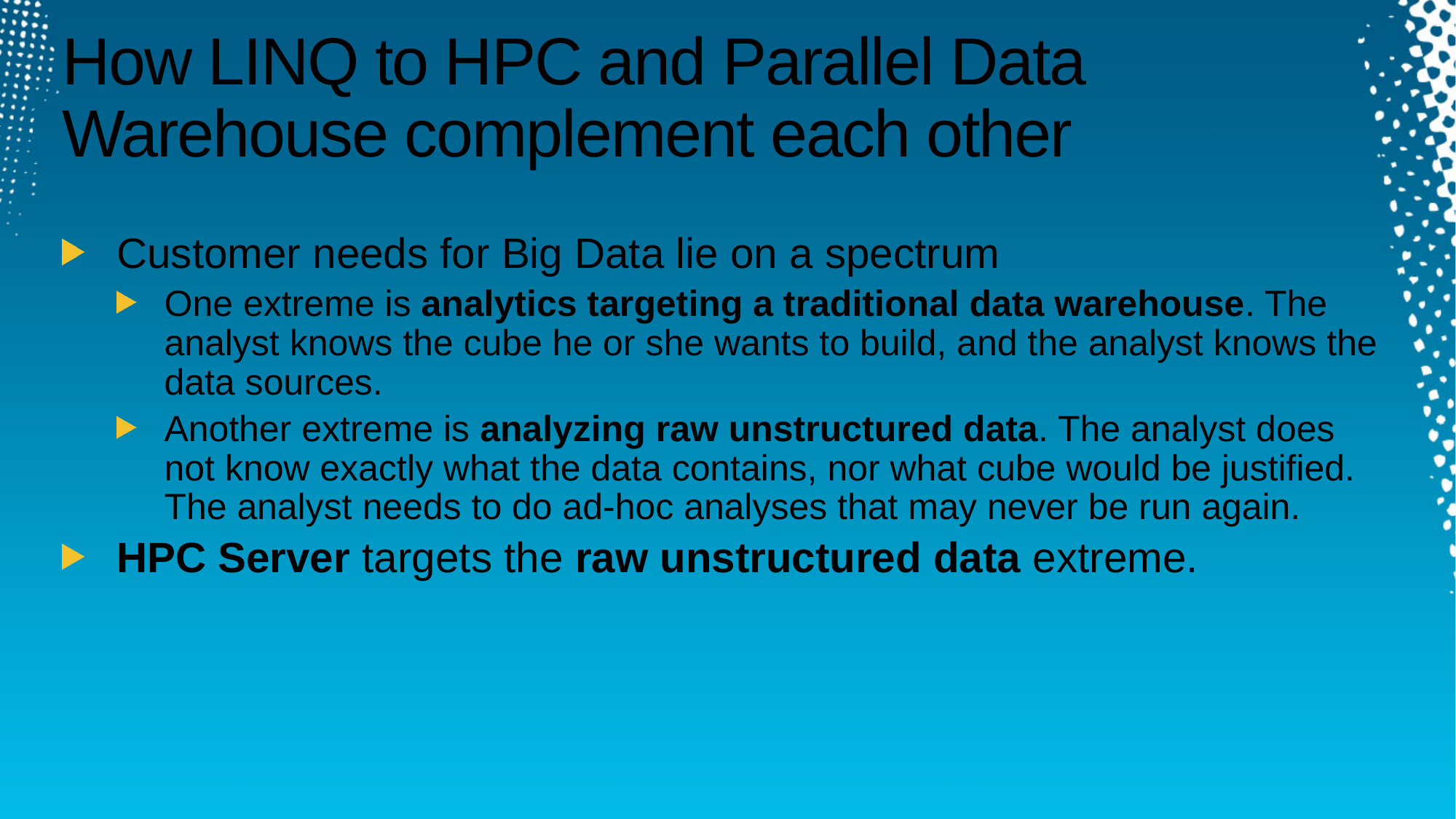

# How LINQ to HPC and Parallel Data Warehouse complement each other
Customer needs for Big Data lie on a spectrum
One extreme is analytics targeting a traditional data warehouse. The analyst knows the cube he or she wants to build, and the analyst knows the data sources.
Another extreme is analyzing raw unstructured data. The analyst does not know exactly what the data contains, nor what cube would be justified. The analyst needs to do ad-hoc analyses that may never be run again.
HPC Server targets the raw unstructured data extreme.